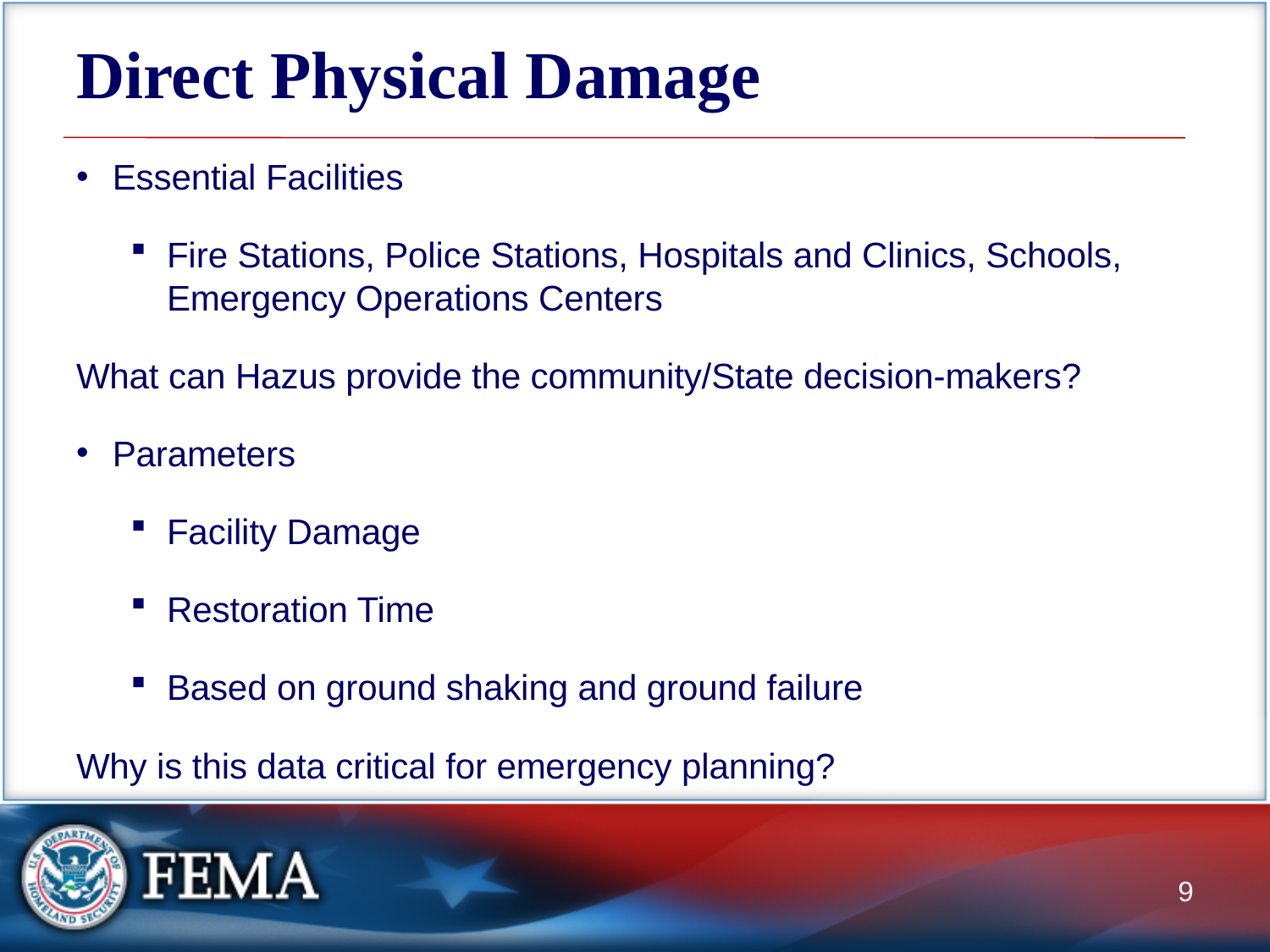

# Direct Physical Damage
Essential Facilities
Fire Stations, Police Stations, Hospitals and Clinics, Schools, Emergency Operations Centers
What can Hazus provide the community/State decision-makers?
Parameters
Facility Damage
Restoration Time
Based on ground shaking and ground failure
Why is this data critical for emergency planning?
9